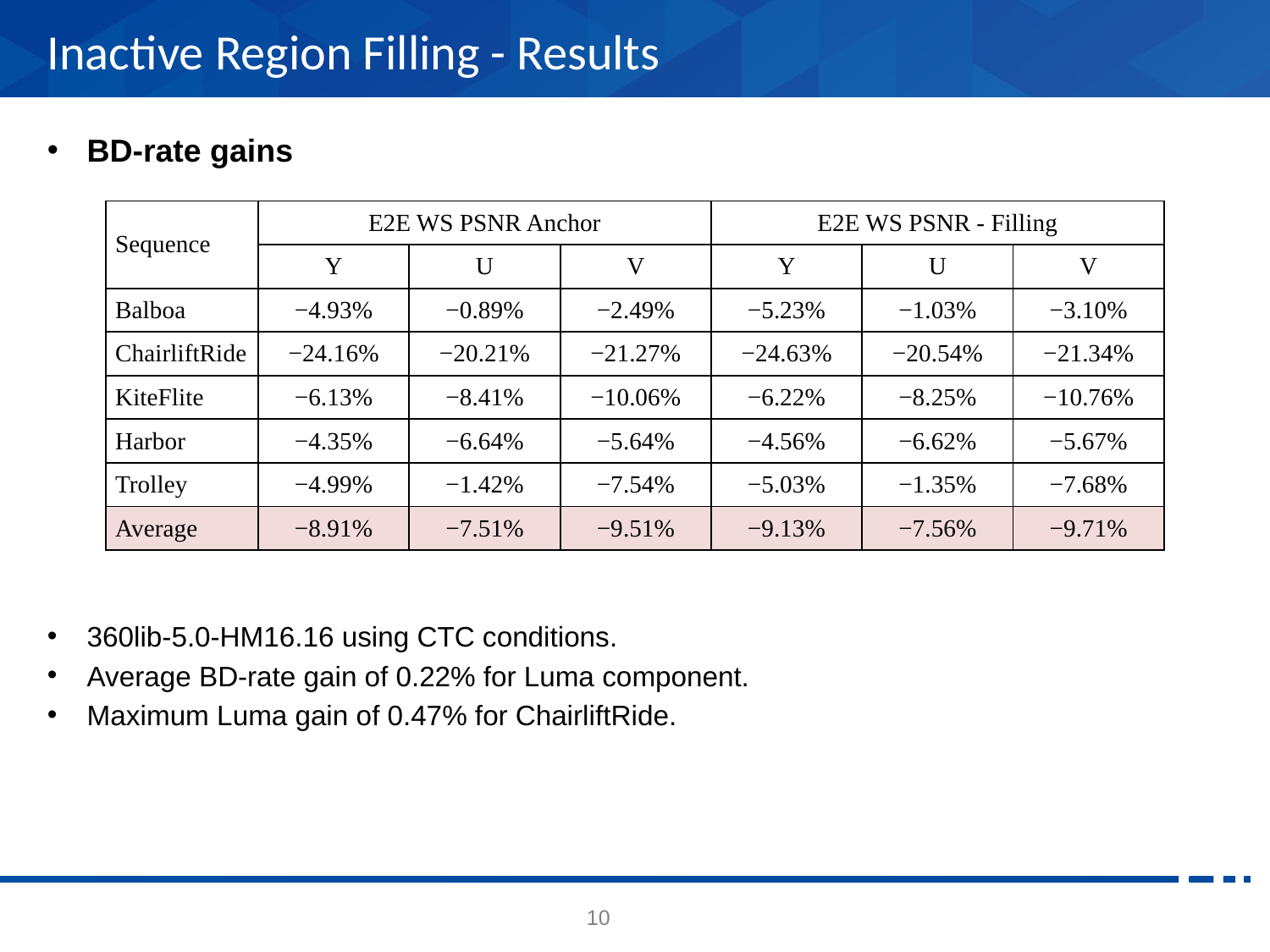

# Inactive Region Filling - Results
BD-rate gains

360lib-5.0-HM16.16 using CTC conditions.
Average BD-rate gain of 0.22% for Luma component.
Maximum Luma gain of 0.47% for ChairliftRide.
| Sequence | E2E WS PSNR Anchor |  |  | E2E WS PSNR - Filling |  |  |
| --- | --- | --- | --- | --- | --- | --- |
|  | Y | U | V | Y | U | V |
| Balboa | −4.93% | −0.89% | −2.49% | −5.23% | −1.03% | −3.10% |
| ChairliftRide | −24.16% | −20.21% | −21.27% | −24.63% | −20.54% | −21.34% |
| KiteFlite | −6.13% | −8.41% | −10.06% | −6.22% | −8.25% | −10.76% |
| Harbor | −4.35% | −6.64% | −5.64% | −4.56% | −6.62% | −5.67% |
| Trolley | −4.99% | −1.42% | −7.54% | −5.03% | −1.35% | −7.68% |
| Average | −8.91% | −7.51% | −9.51% | −9.13% | −7.56% | −9.71% |